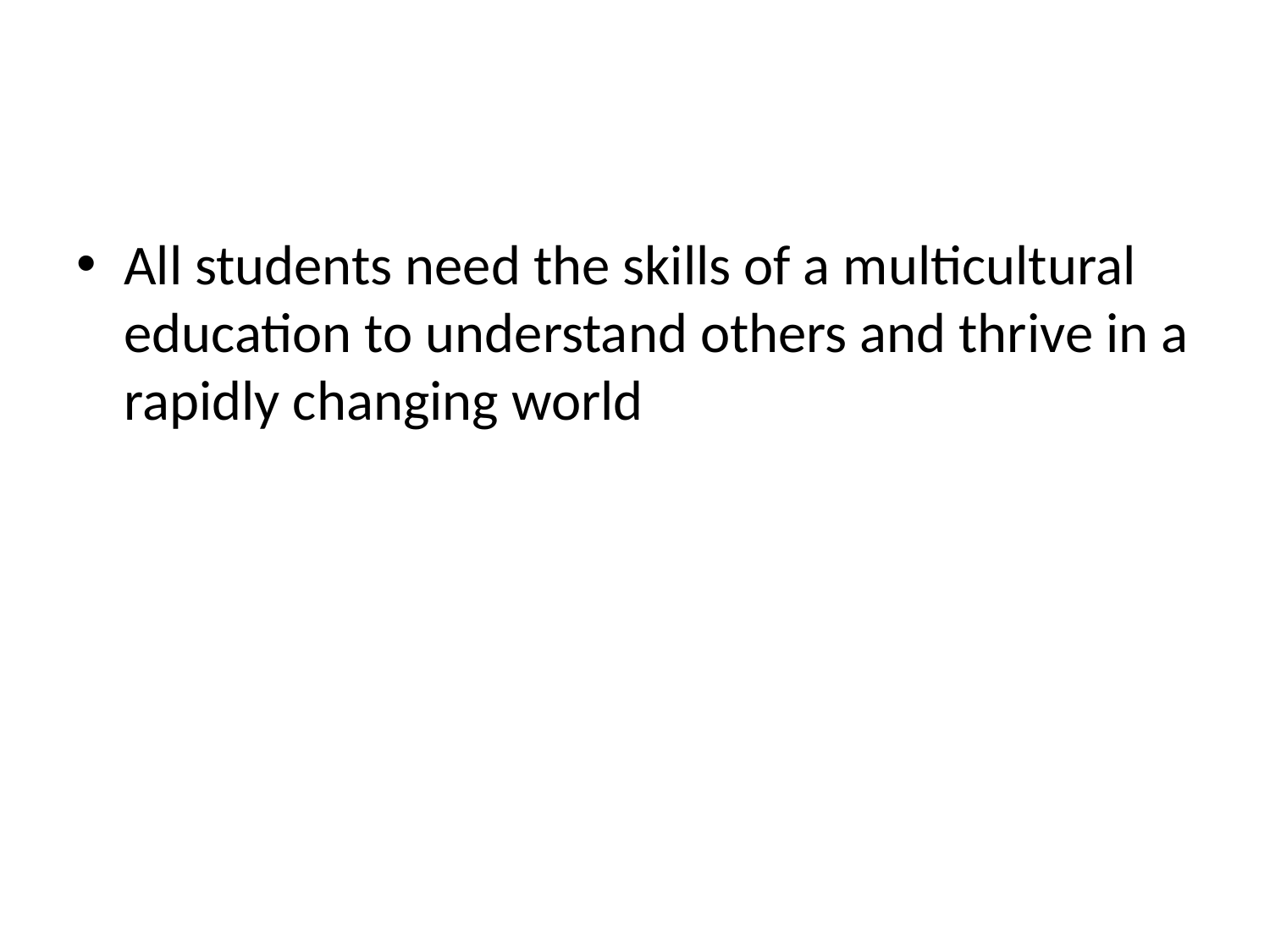

#
All students need the skills of a multicultural education to understand others and thrive in a rapidly changing world